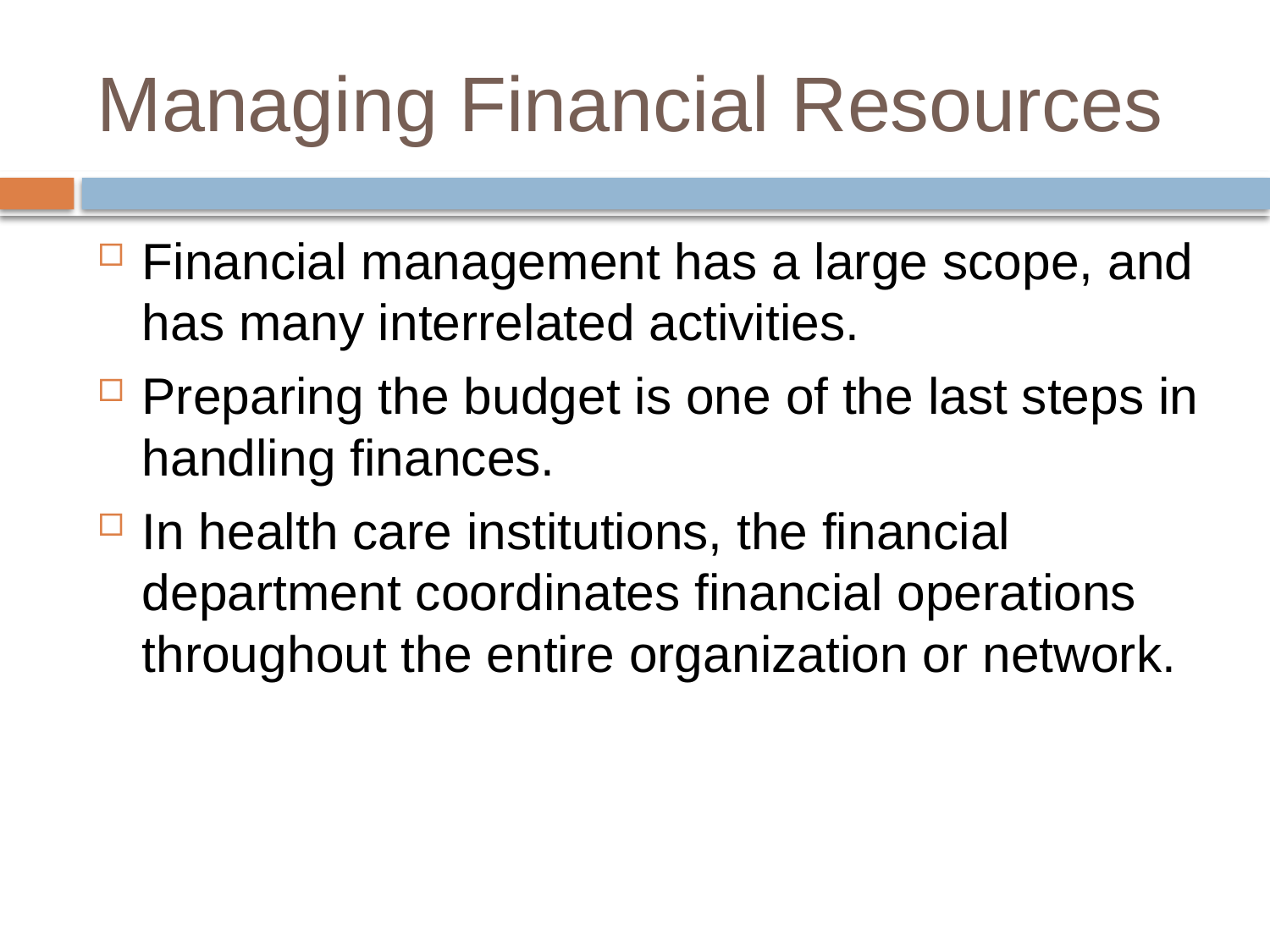

# Managing Financial Resources
Financial management has a large scope, and has many interrelated activities.
Preparing the budget is one of the last steps in handling finances.
In health care institutions, the financial department coordinates financial operations throughout the entire organization or network.